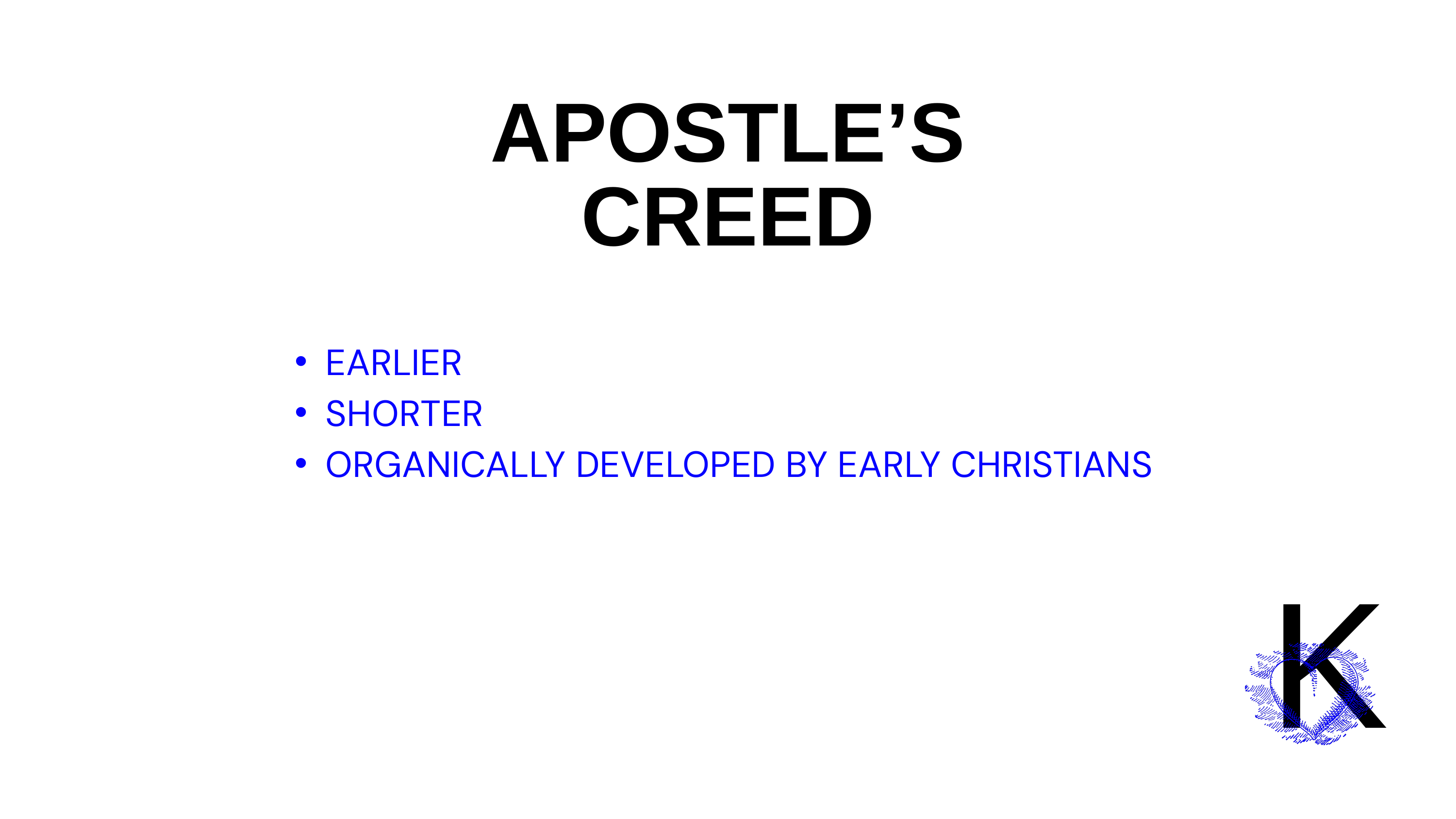

APOSTLE’S CREED
EARLIER
SHORTER
ORGANICALLY DEVELOPED BY EARLY CHRISTIANS
K